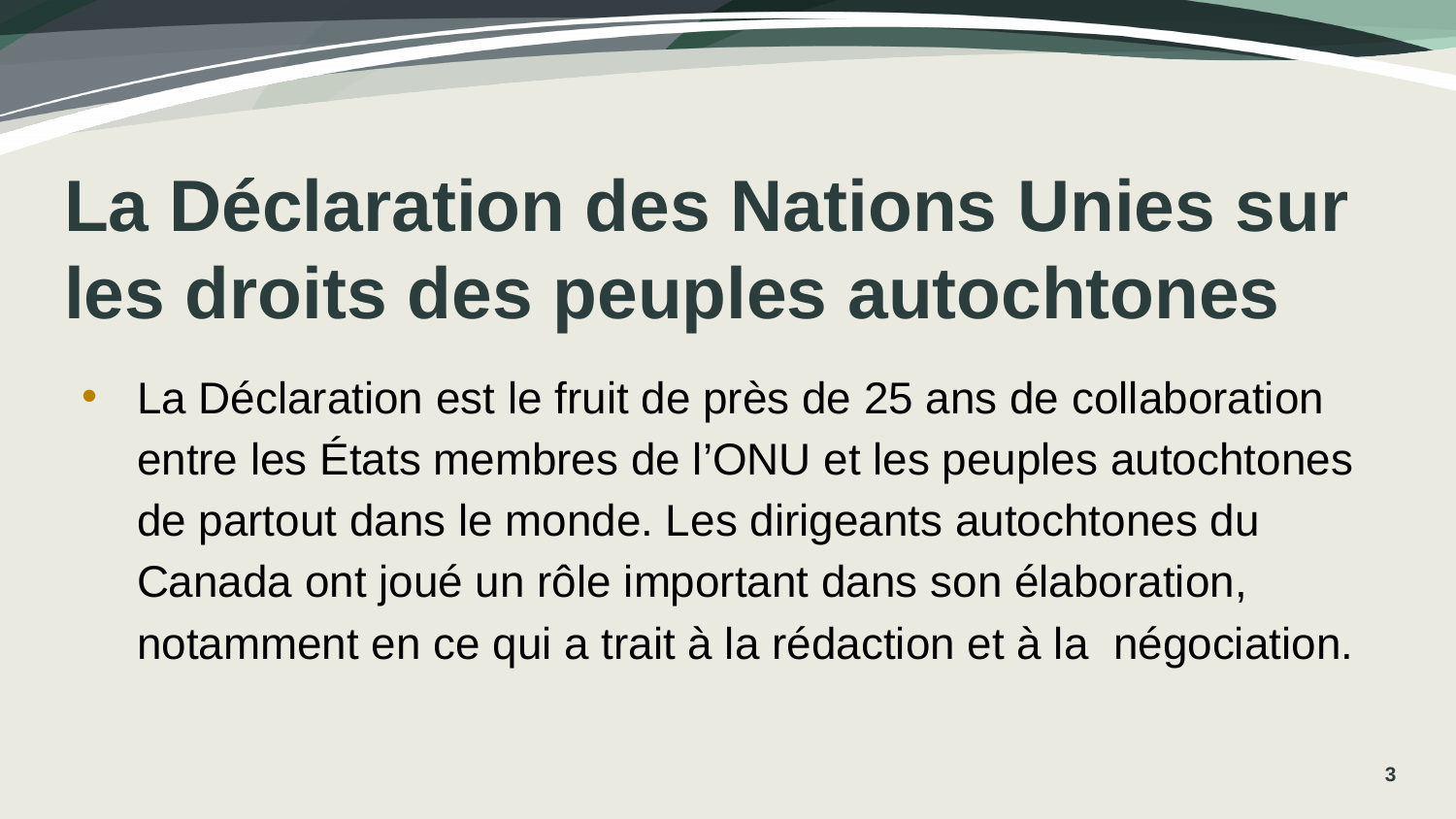

# La Déclaration des Nations Unies sur les droits des peuples autochtones
La Déclaration est le fruit de près de 25 ans de collaboration entre les États membres de l’ONU et les peuples autochtones de partout dans le monde. Les dirigeants autochtones du Canada ont joué un rôle important dans son élaboration, notamment en ce qui a trait à la rédaction et à la  négociation.

3